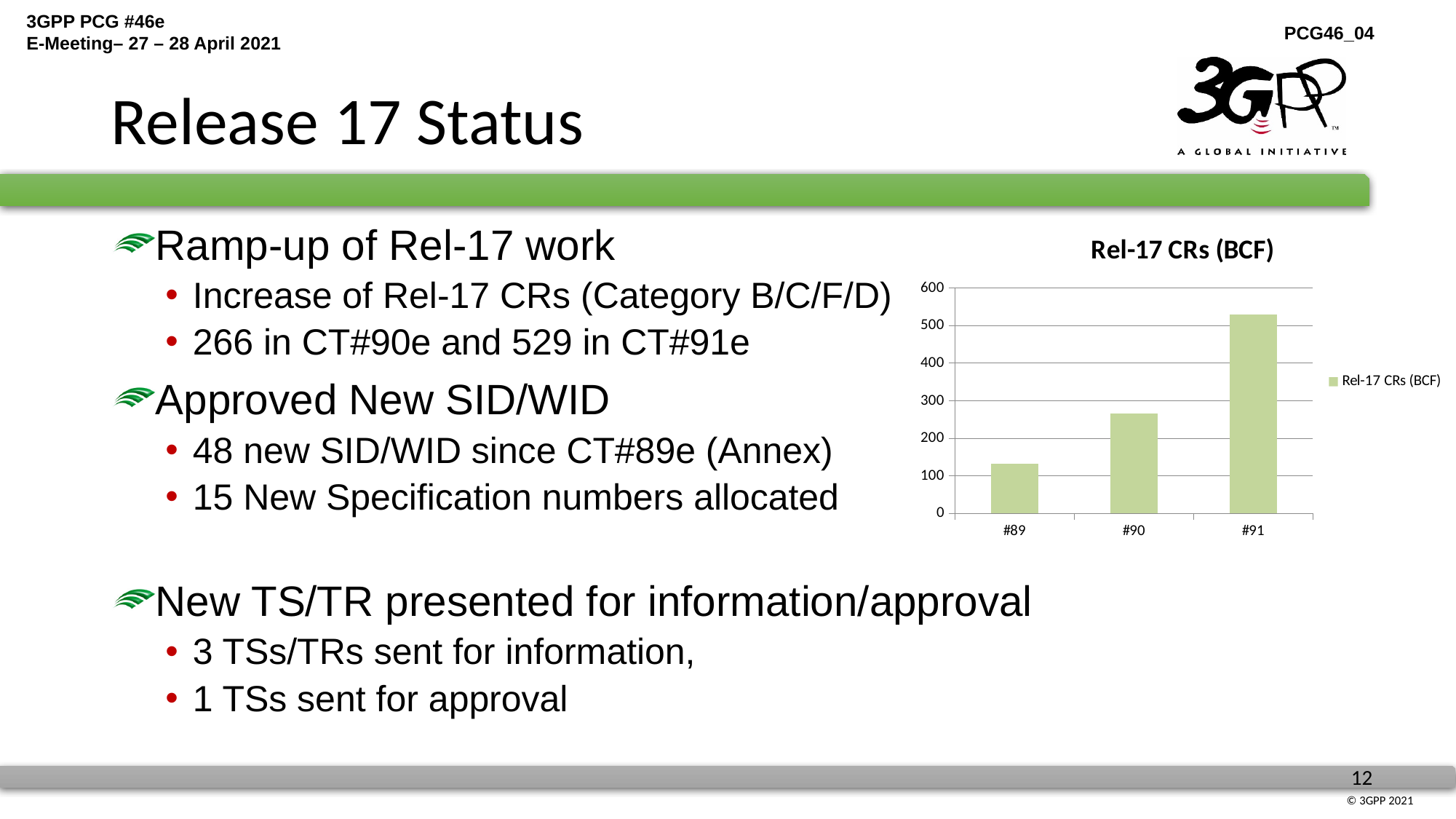

# Release 17 Status
Ramp-up of Rel-17 work
Increase of Rel-17 CRs (Category B/C/F/D)
266 in CT#90e and 529 in CT#91e
Approved New SID/WID
48 new SID/WID since CT#89e (Annex)
15 New Specification numbers allocated

New TS/TR presented for information/approval
3 TSs/TRs sent for information,
1 TSs sent for approval

### Chart:

| Category | Rel-17 CRs (BCF) |
|---|---|
| #89 | 132.0 |
| #90 | 266.0 |
| #91 | 529.0 |